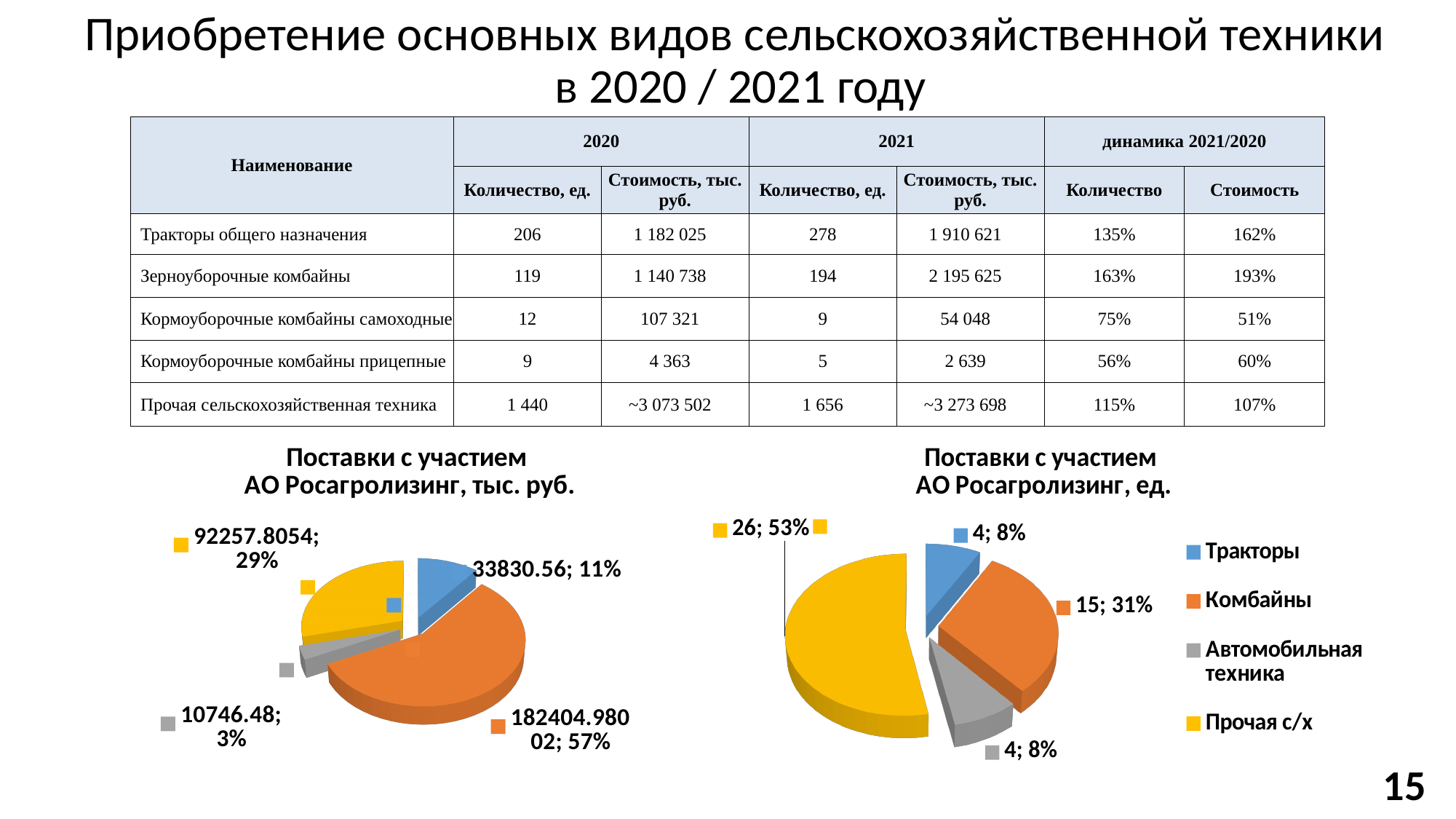

# Приобретение основных видов сельскохозяйственной техники в 2020 / 2021 году
| Наименование | 2020 |  | 2021 |  | динамика 2021/2020 |  |
| --- | --- | --- | --- | --- | --- | --- |
|  | Количество, ед. | Стоимость, тыс. руб. | Количество, ед. | Стоимость, тыс. руб. | Количество | Стоимость |
| Тракторы общего назначения | 206 | 1 182 025 | 278 | 1 910 621 | 135% | 162% |
| Зерноуборочные комбайны | 119 | 1 140 738 | 194 | 2 195 625 | 163% | 193% |
| Кормоуборочные комбайны самоходные | 12 | 107 321 | 9 | 54 048 | 75% | 51% |
| Кормоуборочные комбайны прицепные | 9 | 4 363 | 5 | 2 639 | 56% | 60% |
| Прочая сельскохозяйственная техника | 1 440 | ~3 073 502 | 1 656 | ~3 273 698 | 115% | 107% |

[unsupported chart]

[unsupported chart]

15